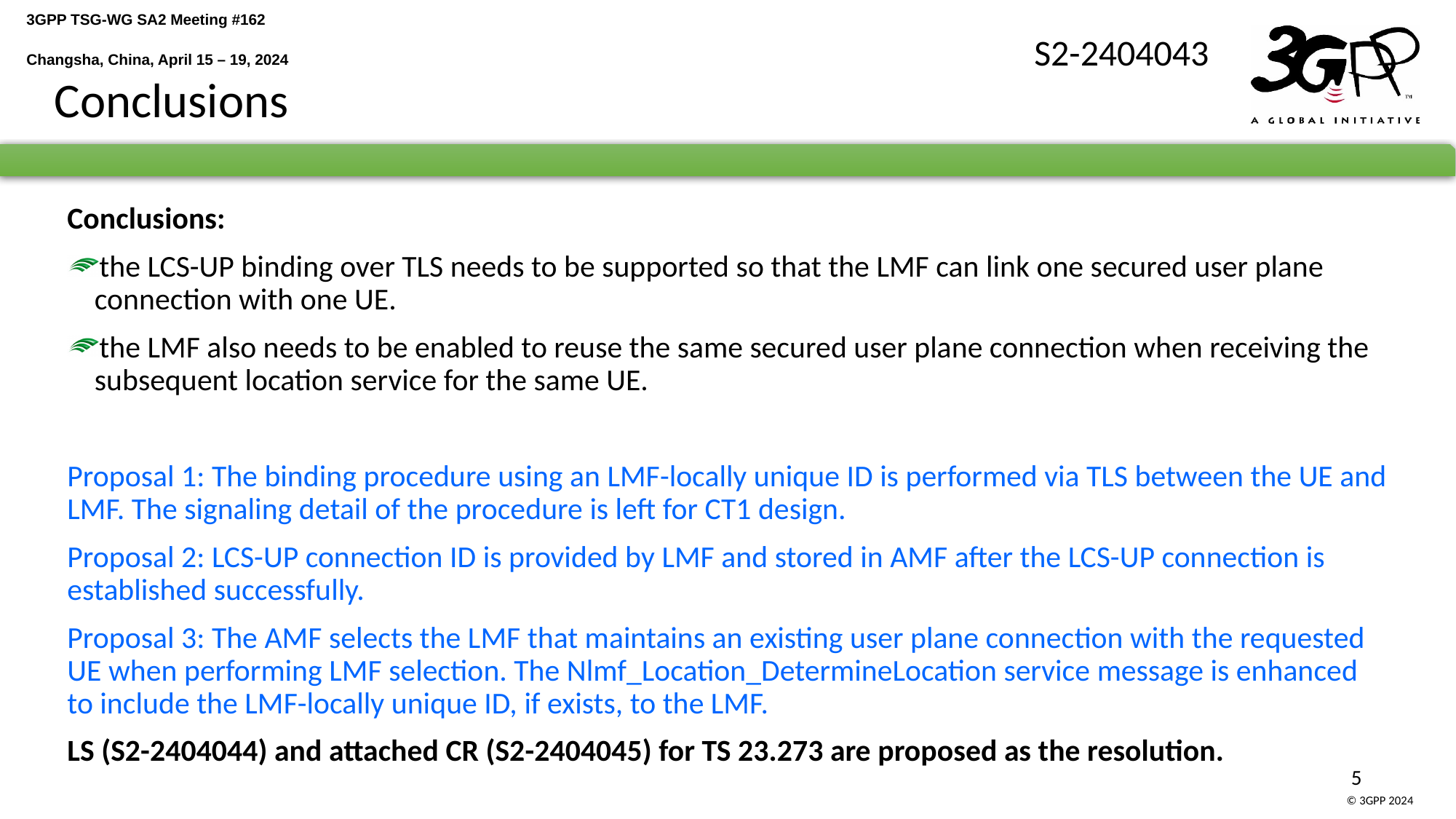

Conclusions
Conclusions:
the LCS-UP binding over TLS needs to be supported so that the LMF can link one secured user plane connection with one UE.
the LMF also needs to be enabled to reuse the same secured user plane connection when receiving the subsequent location service for the same UE.

Proposal 1: The binding procedure using an LMF-locally unique ID is performed via TLS between the UE and LMF. The signaling detail of the procedure is left for CT1 design.
Proposal 2: LCS-UP connection ID is provided by LMF and stored in AMF after the LCS-UP connection is established successfully.
Proposal 3: The AMF selects the LMF that maintains an existing user plane connection with the requested UE when performing LMF selection. The Nlmf_Location_DetermineLocation service message is enhanced to include the LMF-locally unique ID, if exists, to the LMF.
LS (S2-2404044) and attached CR (S2-2404045) for TS 23.273 are proposed as the resolution.